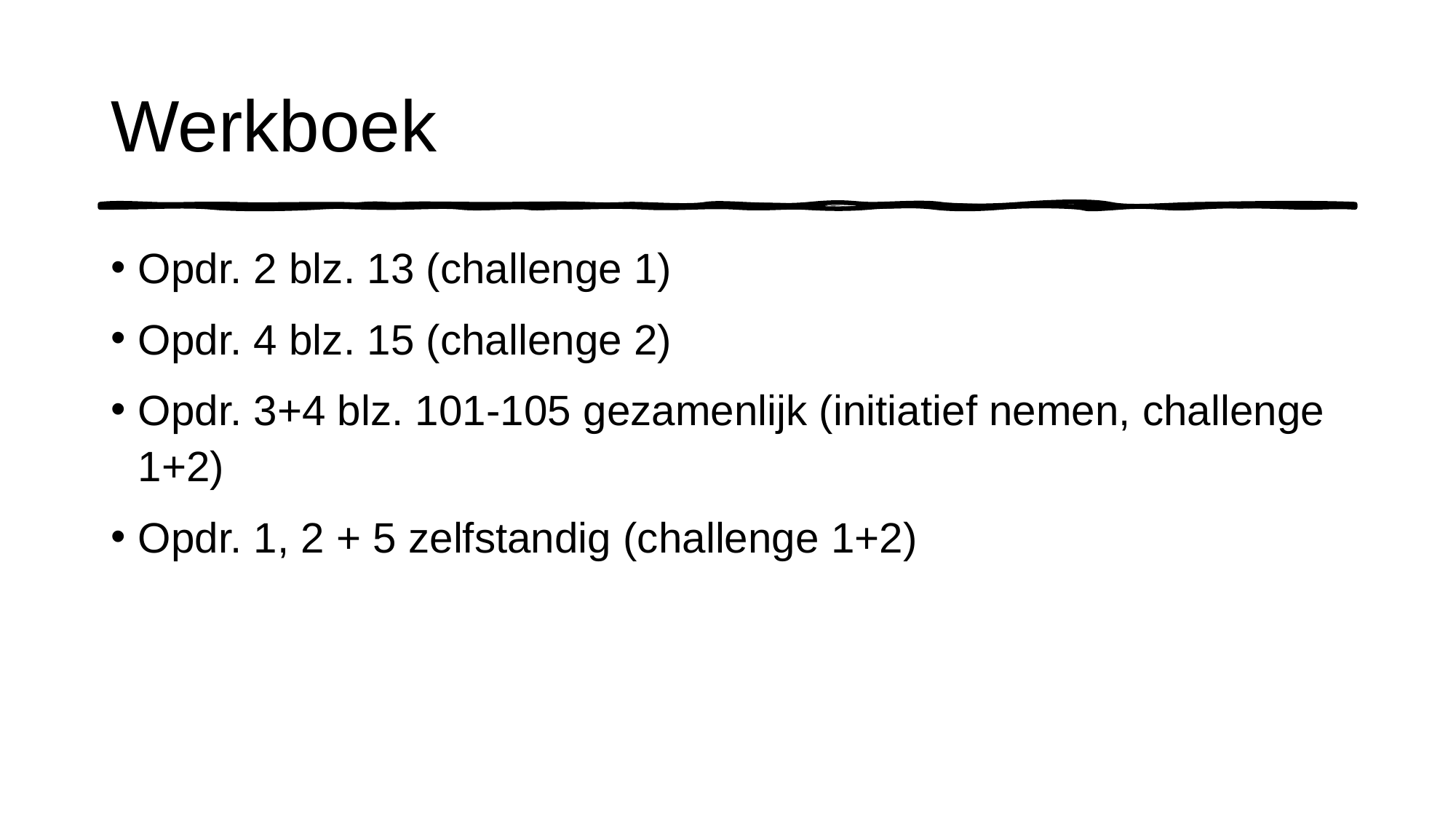

# Werkboek
Opdr. 2 blz. 13 (challenge 1)
Opdr. 4 blz. 15 (challenge 2)
Opdr. 3+4 blz. 101-105 gezamenlijk (initiatief nemen, challenge 1+2)
Opdr. 1, 2 + 5 zelfstandig (challenge 1+2)